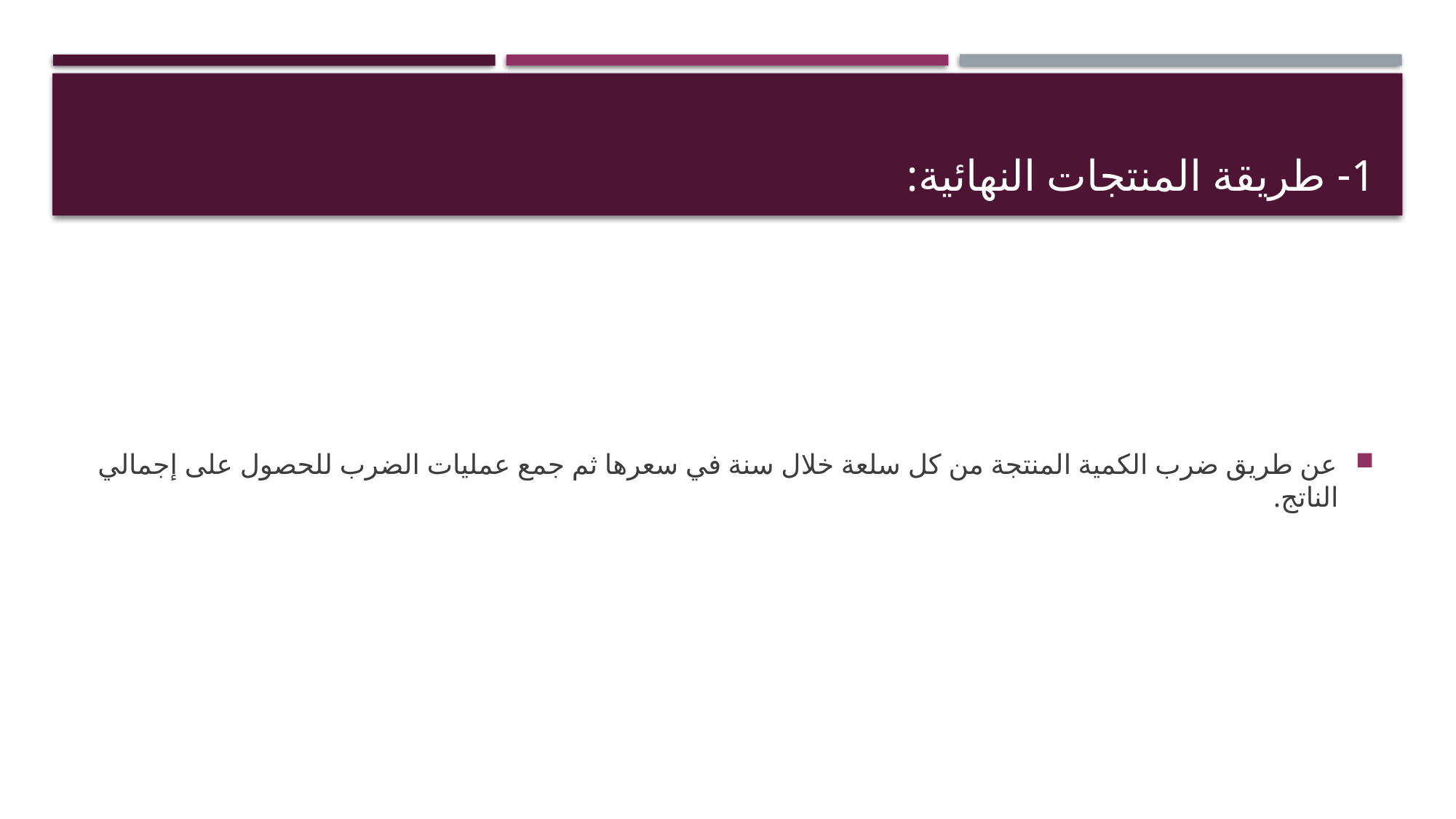

# 1- طريقة المنتجات النهائية:
عن طريق ضرب الكمية المنتجة من كل سلعة خلال سنة في سعرها ثم جمع عمليات الضرب للحصول على إجمالي الناتج.